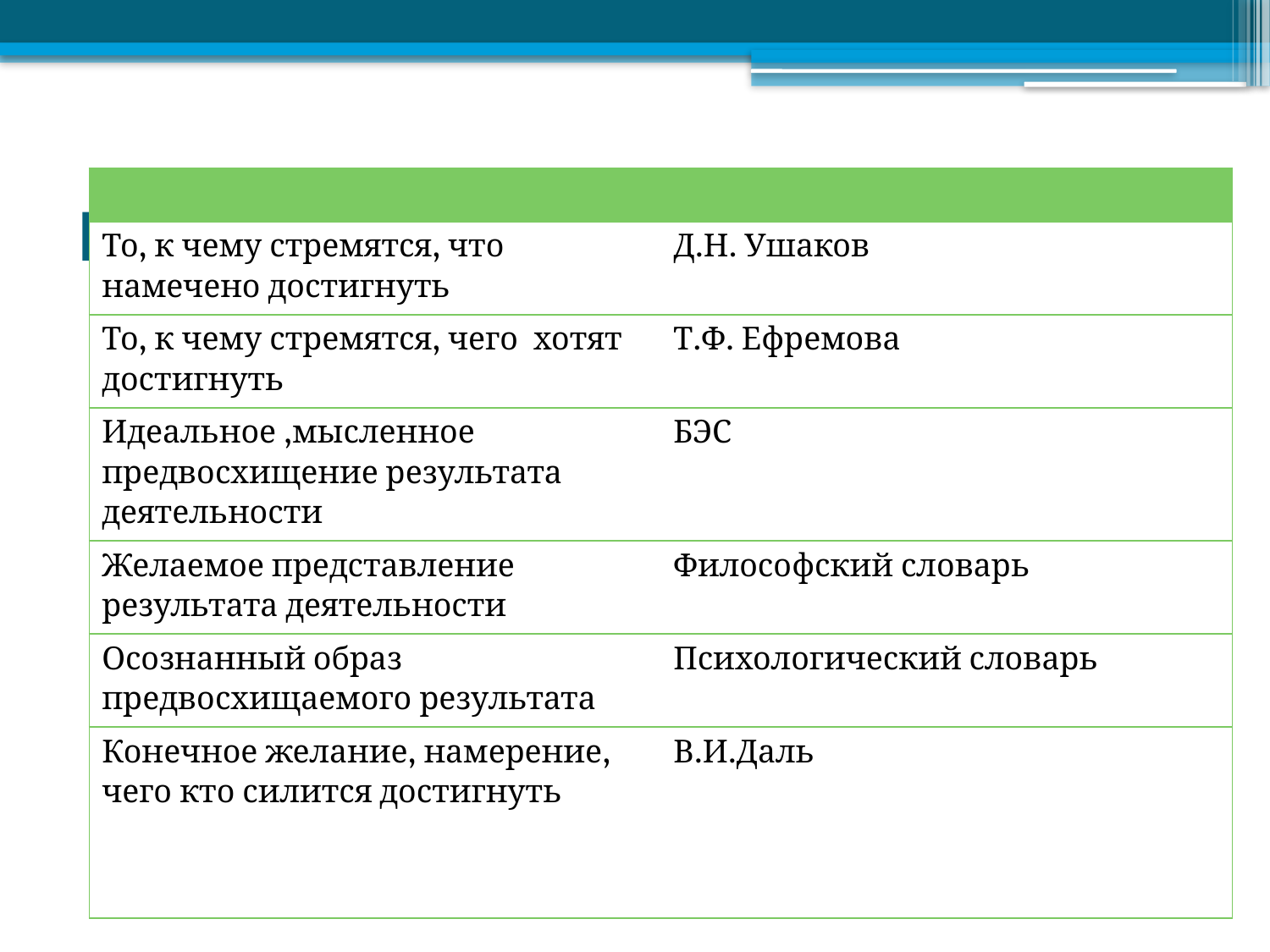

# Понятие цель
|  |  |
| --- | --- |
| То, к чему стремятся, что намечено достигнуть | Д.Н. Ушаков |
| То, к чему стремятся, чего хотят достигнуть | Т.Ф. Ефремова |
| Идеальное ,мысленное предвосхищение результата деятельности | БЭС |
| Желаемое представление результата деятельности | Философский словарь |
| Осознанный образ предвосхищаемого результата | Психологический словарь |
| Конечное желание, намерение, чего кто силится достигнуть | В.И.Даль |